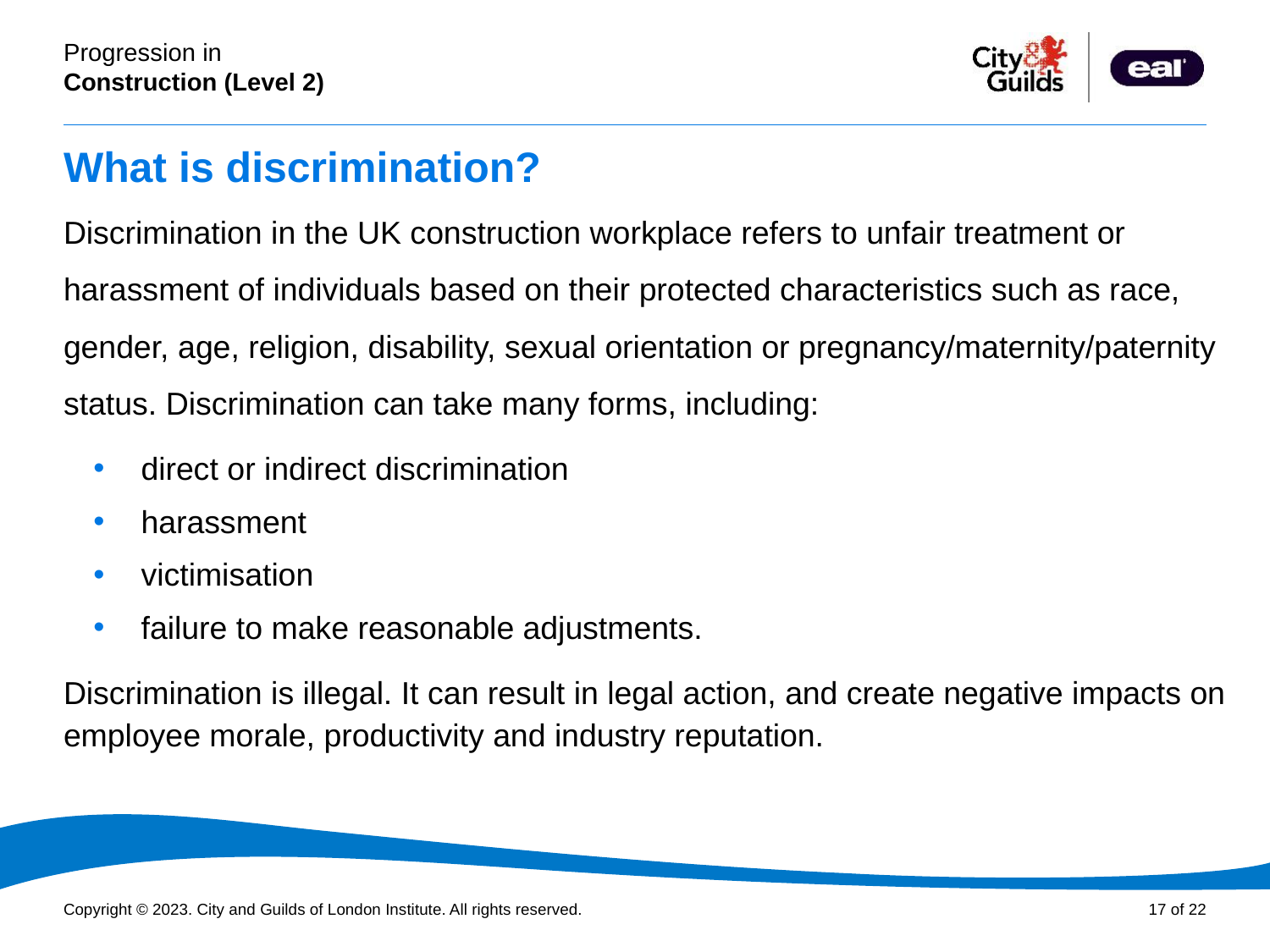

# What is discrimination?
Discrimination in the UK construction workplace refers to unfair treatment or harassment of individuals based on their protected characteristics such as race, gender, age, religion, disability, sexual orientation or pregnancy/maternity/paternity status. Discrimination can take many forms, including:
direct or indirect discrimination
harassment
victimisation
failure to make reasonable adjustments.
Discrimination is illegal. It can result in legal action, and create negative impacts on employee morale, productivity and industry reputation.